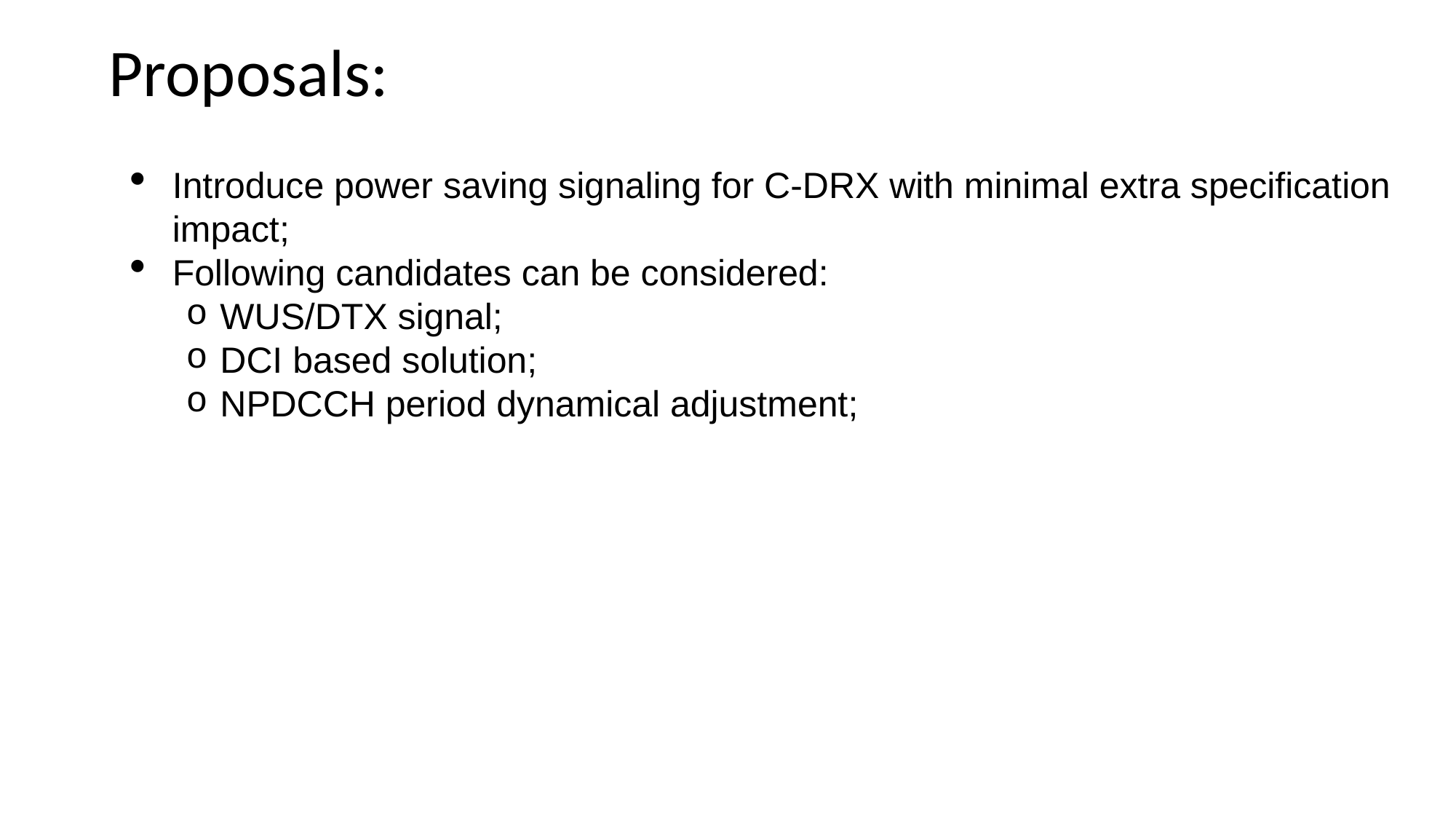

Proposals:
Introduce power saving signaling for C-DRX with minimal extra specification impact;
Following candidates can be considered:
WUS/DTX signal;
DCI based solution;
NPDCCH period dynamical adjustment;